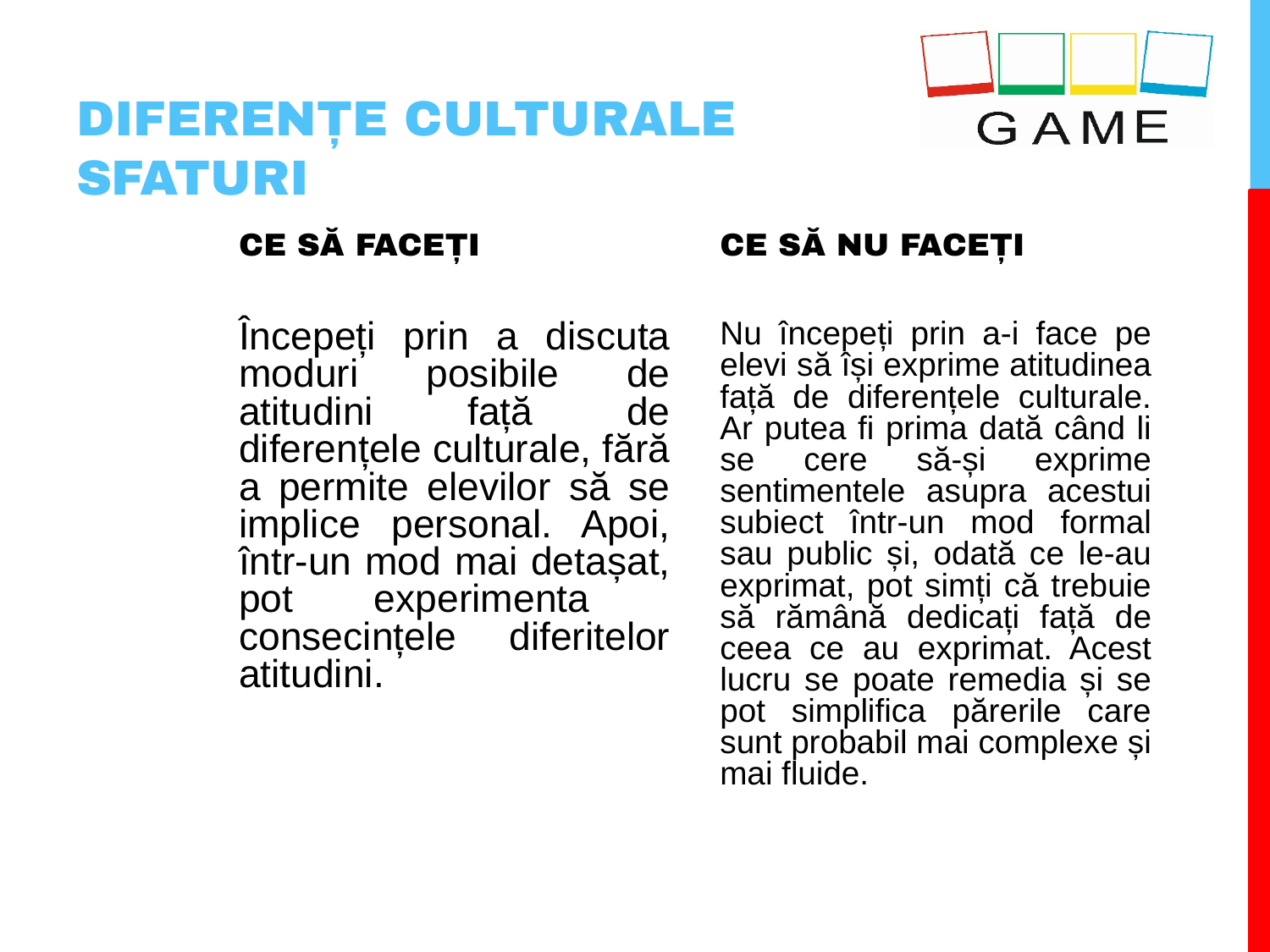

# DIFERENȚE CULTURALE SFATURI
CE SĂ FACEȚI

CE SĂ NU FACEȚI

Începeți prin a discuta moduri posibile de atitudini față de diferențele culturale, fără a permite elevilor să se implice personal. Apoi, într-un mod mai detașat, pot experimenta  consecințele diferitelor atitudini.

Nu începeți prin a-i face pe elevi să își exprime atitudinea față de diferențele culturale. Ar putea fi prima dată când li se cere să-și exprime sentimentele asupra acestui subiect într-un mod formal sau public și, odată ce le-au exprimat, pot simți că trebuie să rămână dedicați față de ceea ce au exprimat. Acest lucru se poate remedia și se pot simplifica părerile care sunt probabil mai complexe și mai fluide.